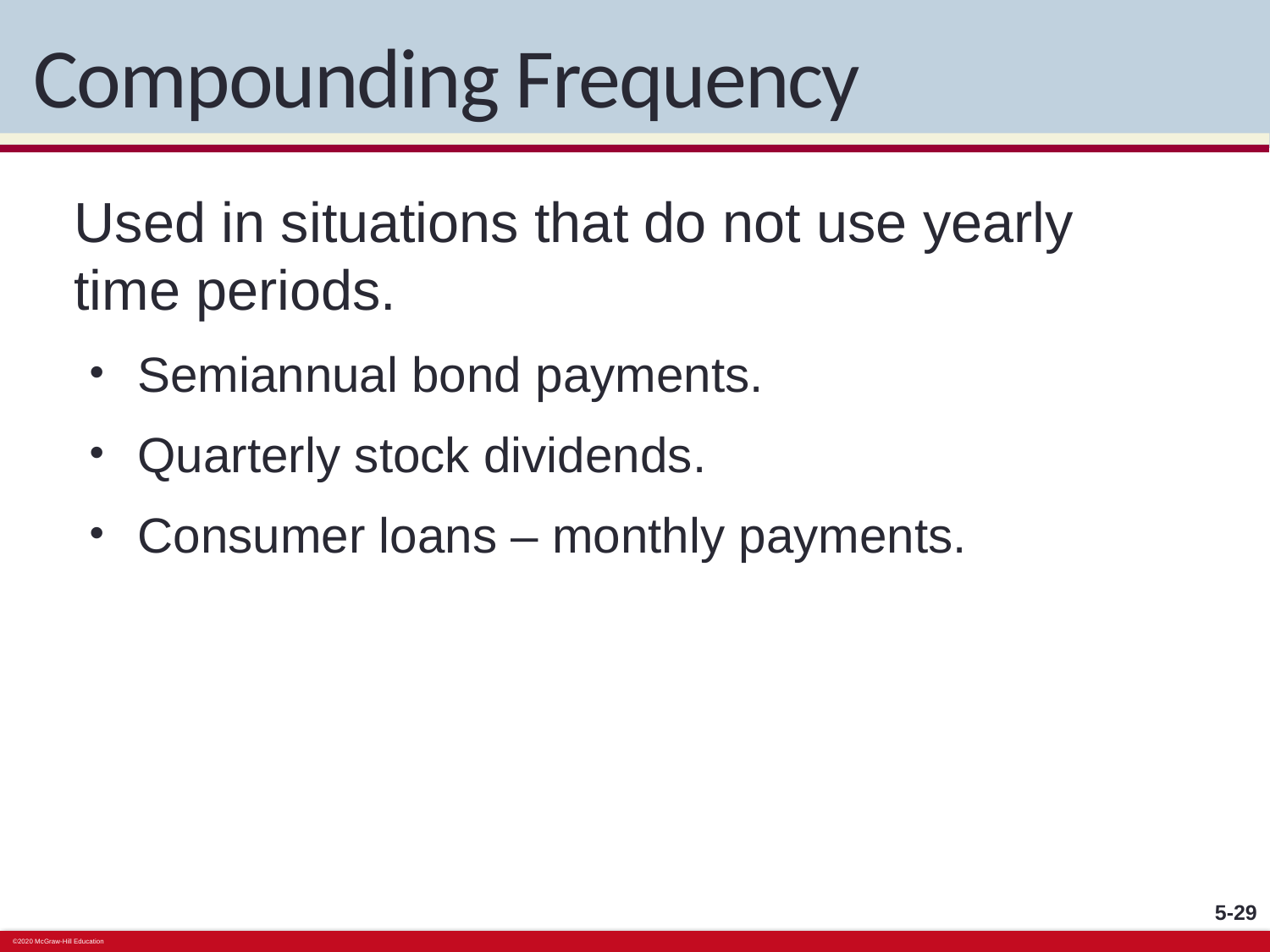

# Compounding Frequency
Used in situations that do not use yearly time periods.
Semiannual bond payments.
Quarterly stock dividends.
Consumer loans – monthly payments.